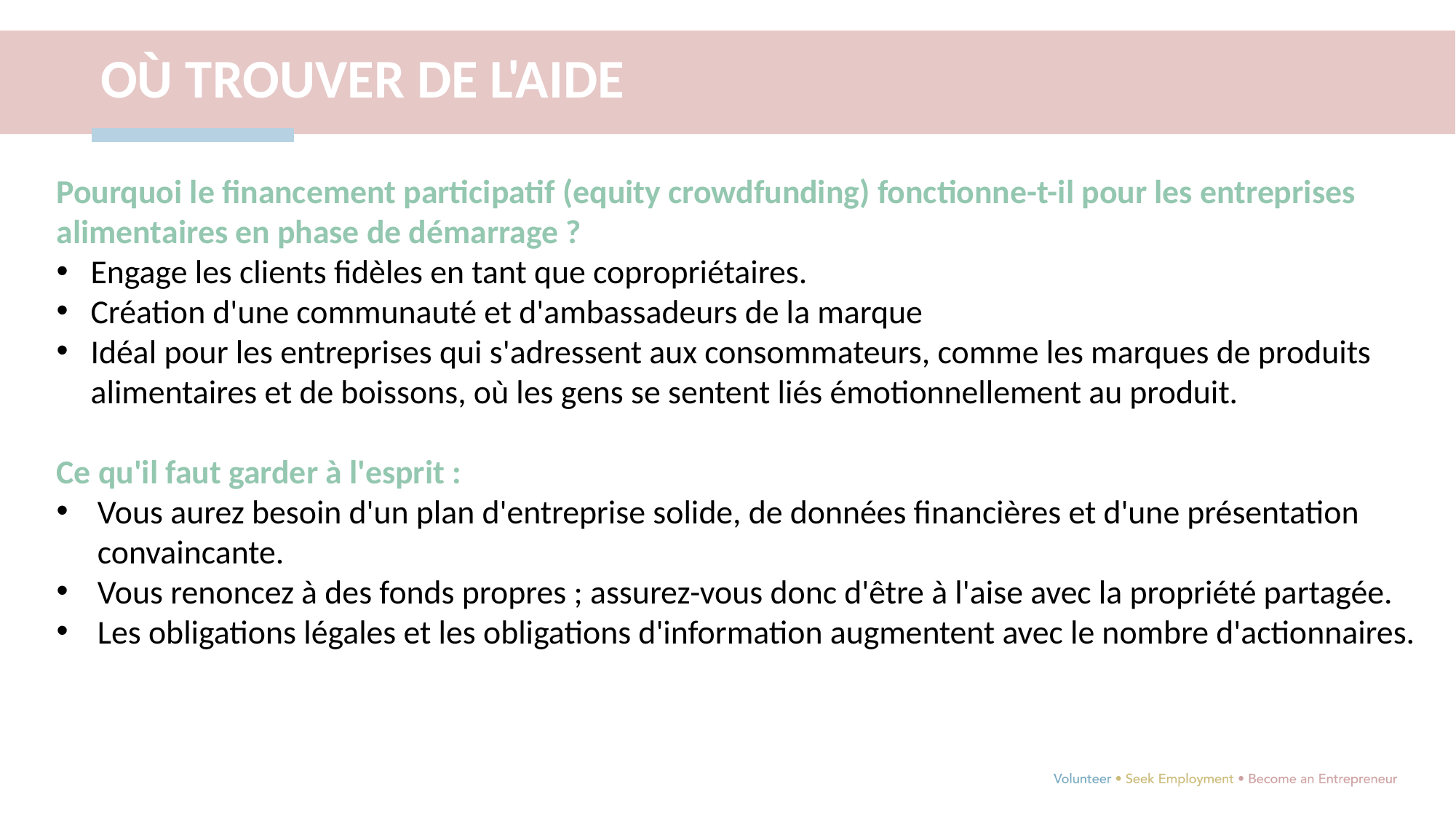

OÙ TROUVER DE L'AIDE
Pourquoi le financement participatif (equity crowdfunding) fonctionne-t-il pour les entreprises alimentaires en phase de démarrage ?
Engage les clients fidèles en tant que copropriétaires.
Création d'une communauté et d'ambassadeurs de la marque
Idéal pour les entreprises qui s'adressent aux consommateurs, comme les marques de produits alimentaires et de boissons, où les gens se sentent liés émotionnellement au produit.

Ce qu'il faut garder à l'esprit :
Vous aurez besoin d'un plan d'entreprise solide, de données financières et d'une présentation convaincante.
Vous renoncez à des fonds propres ; assurez-vous donc d'être à l'aise avec la propriété partagée.
Les obligations légales et les obligations d'information augmentent avec le nombre d'actionnaires.